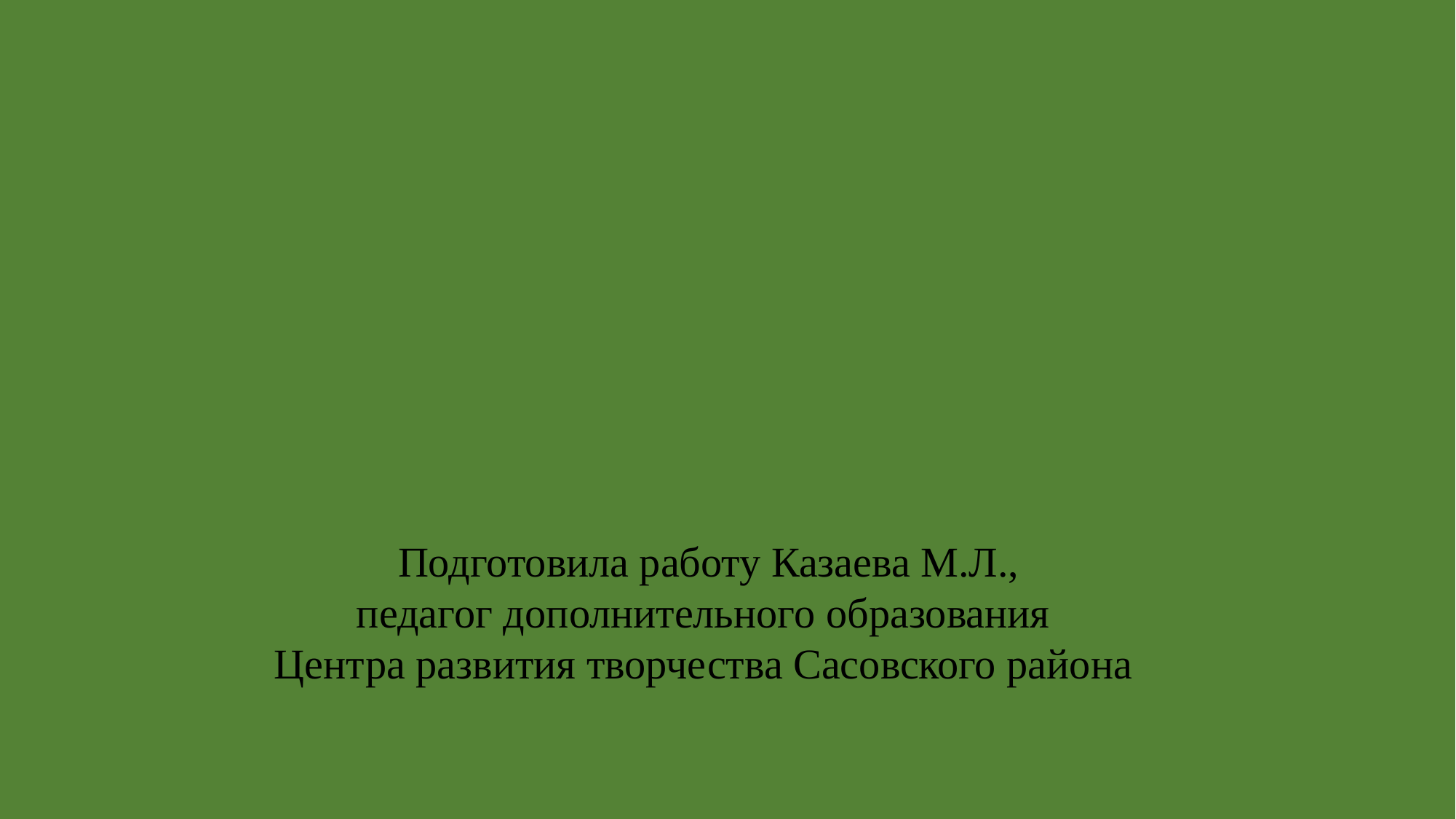

Подготовила работу Казаева М.Л.,
педагог дополнительного образования
Центра развития творчества Сасовского района